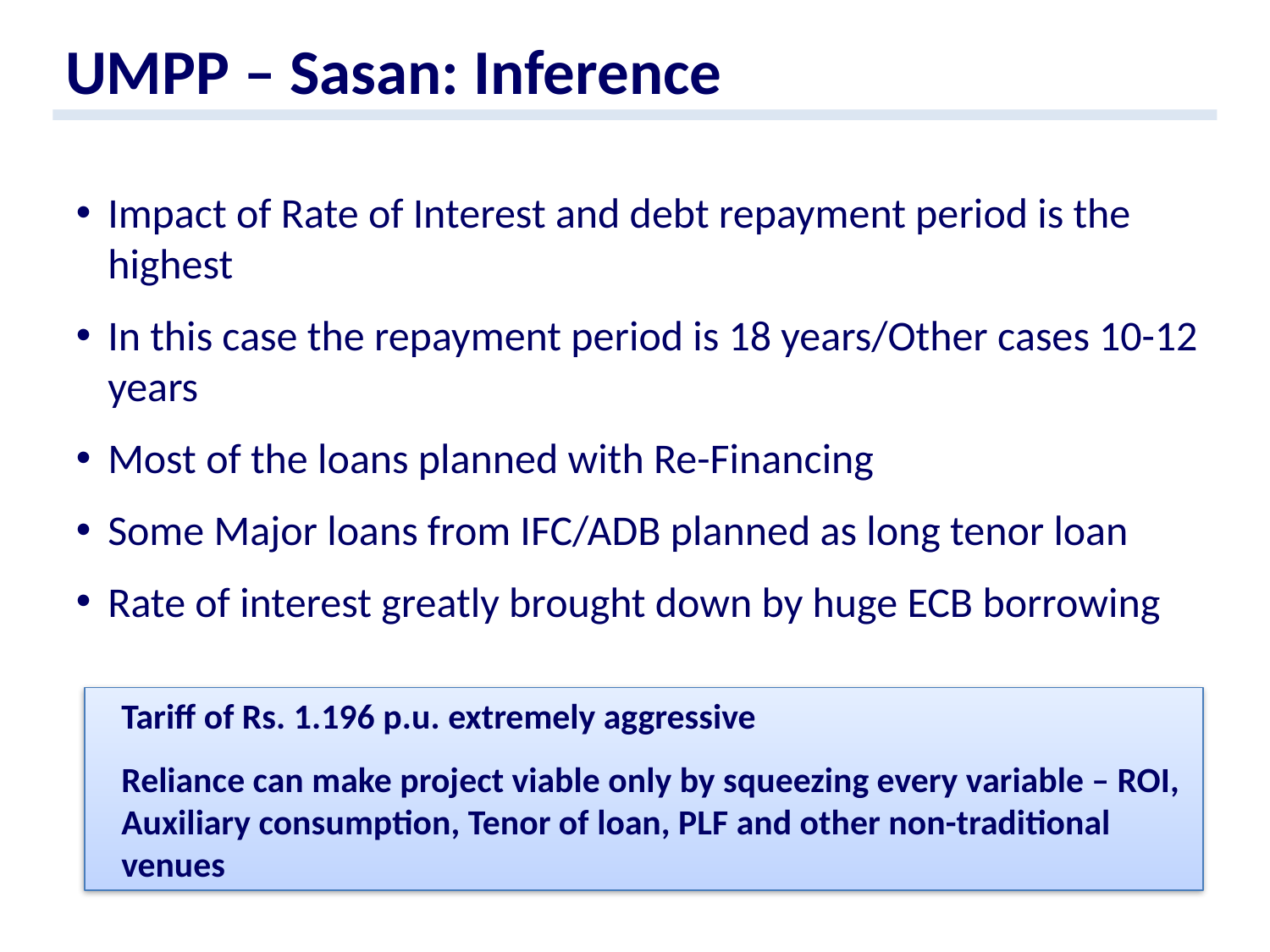

INFERENCE ( SASAN)
UMPP – Sasan: Inference

Impact of Rate of Interest and debt repayment period is the highest
In this case the repayment period is 18 years/Other cases 10-12 years
Most of the loans planned with Re-Financing
Some Major loans from IFC/ADB planned as long tenor loan
Rate of interest greatly brought down by huge ECB borrowing

Tariff of Rs. 1.196 p.u. extremely aggressive
Reliance can make project viable only by squeezing every variable – ROI, Auxiliary consumption, Tenor of loan, PLF and other non-traditional venues